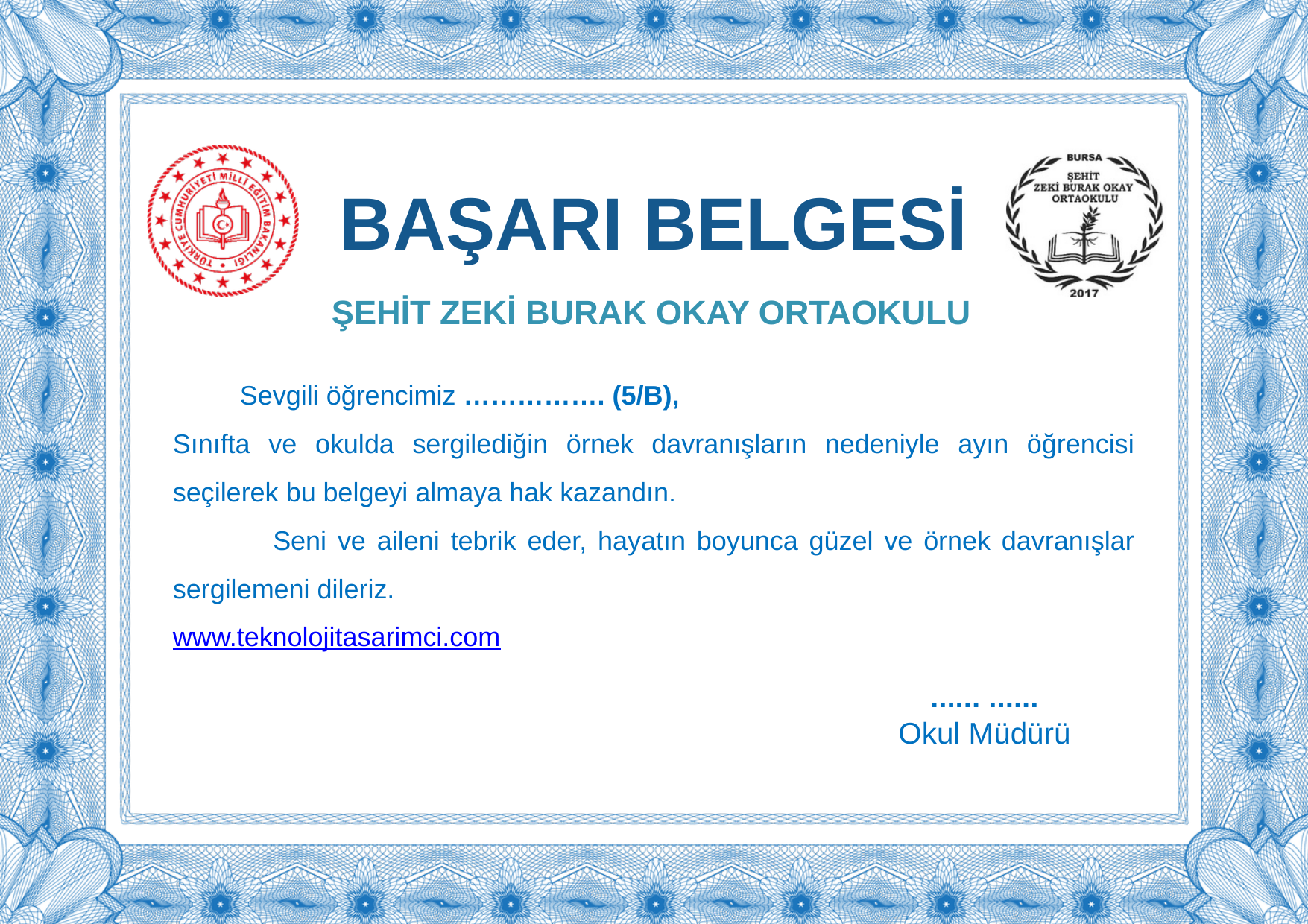

BAŞARI BELGESİ

ŞEHİT ZEKİ BURAK OKAY ORTAOKULU
         Sevgili öğrencimiz ……………. (5/B),
Sınıfta ve okulda sergilediğin örnek davranışların nedeniyle ayın öğrencisi seçilerek bu belgeyi almaya hak kazandın.
         Seni ve aileni tebrik eder, hayatın boyunca güzel ve örnek davranışlar sergilemeni dileriz.
www.teknolojitasarimci.com
...... ......
Okul Müdürü